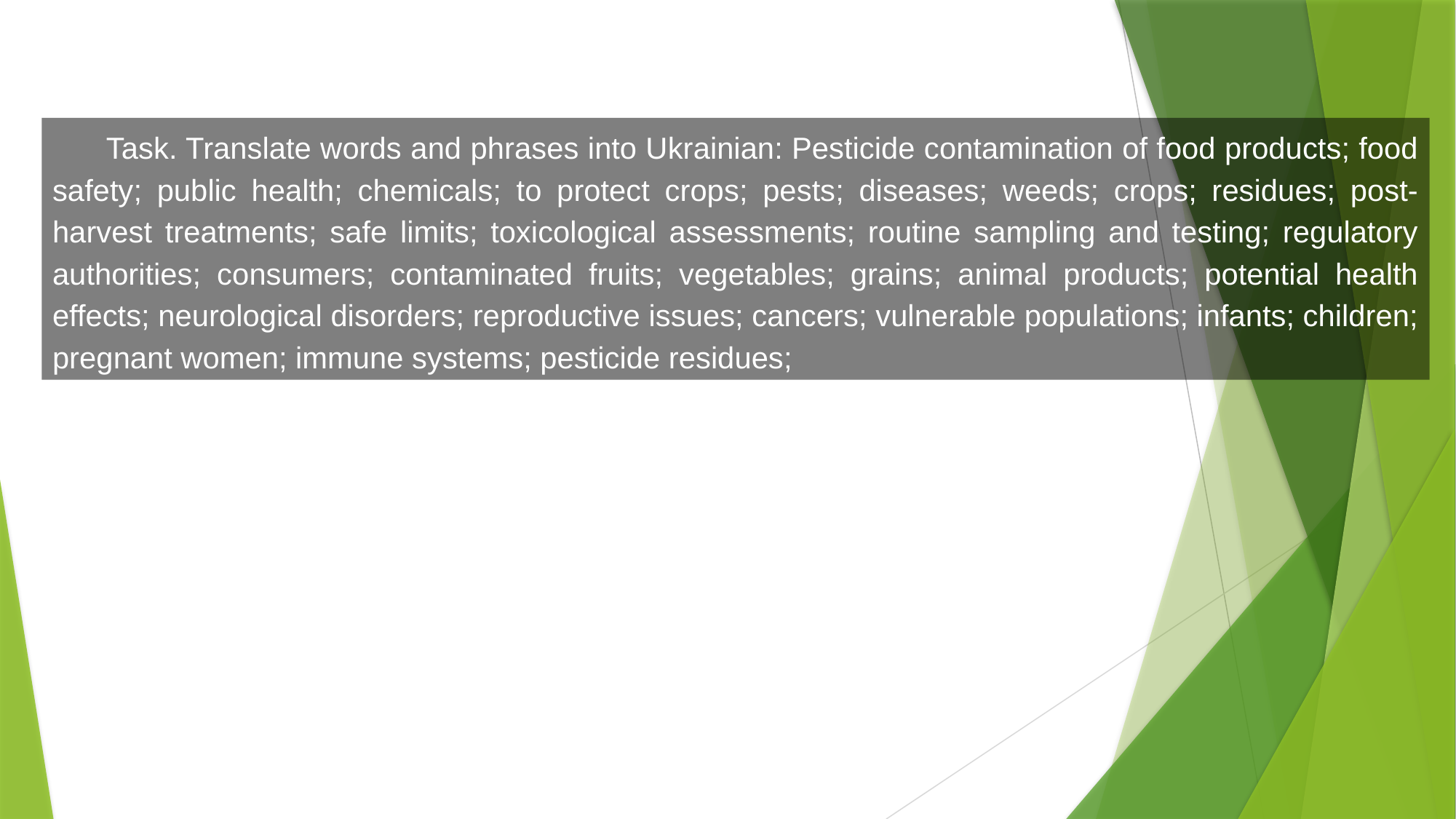

Task. Translate words and phrases into Ukrainian: Pesticide contamination of food products; food safety; public health; chemicals; to protect crops; pests; diseases; weeds; crops; residues; post-harvest treatments; safe limits; toxicological assessments; routine sampling and testing; regulatory authorities; consumers; contaminated fruits; vegetables; grains; animal products; potential health effects; neurological disorders; reproductive issues; cancers; vulnerable populations; infants; children; pregnant women; immune systems; pesticide residues;